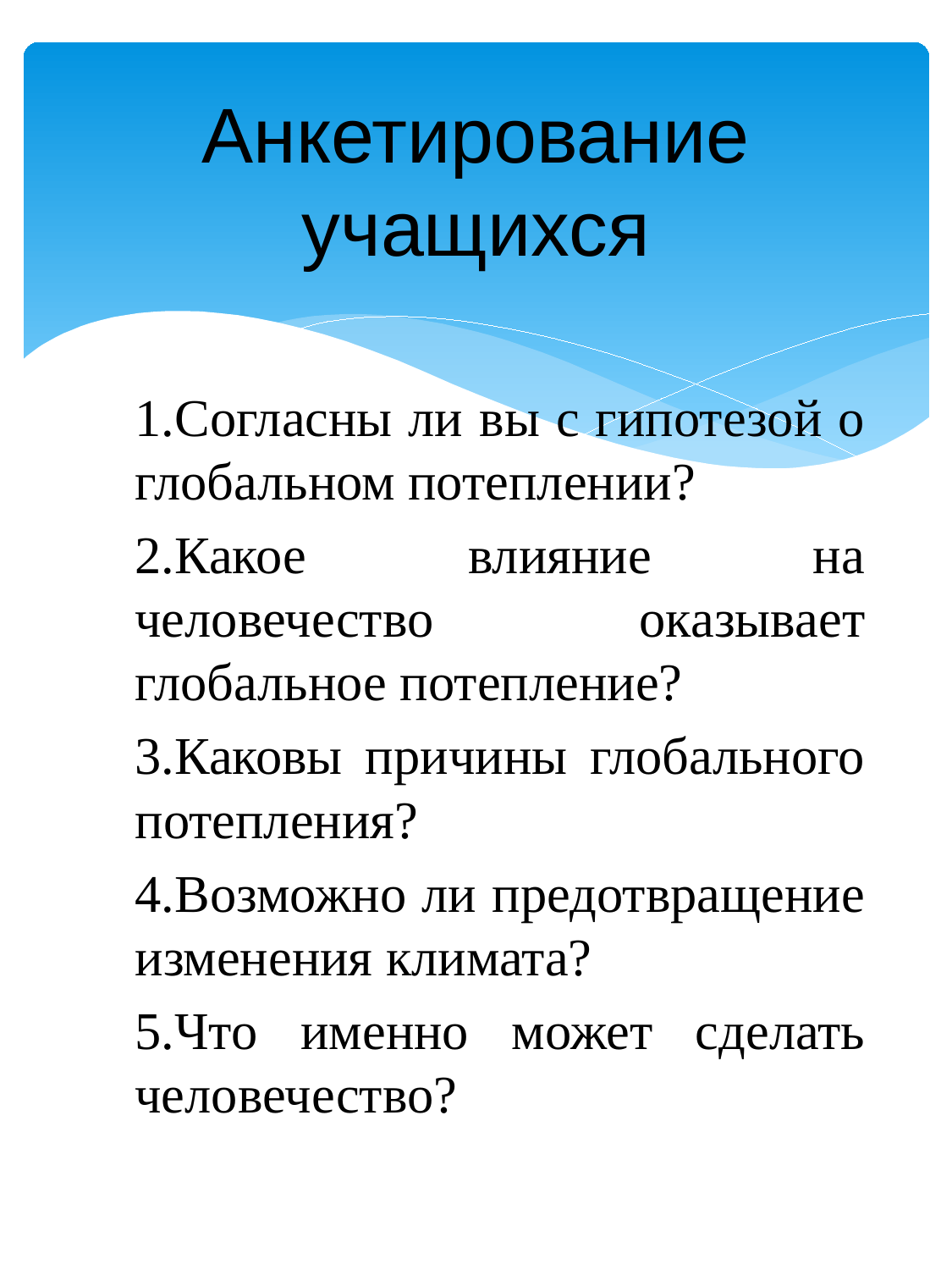

# Анкетирование учащихся
1.Согласны ли вы с гипотезой о глобальном потеплении?
2.Какое влияние на человечество оказывает глобальное потепление?
3.Каковы причины глобального потепления?
4.Возможно ли предотвращение изменения климата?
5.Что именно может сделать человечество?